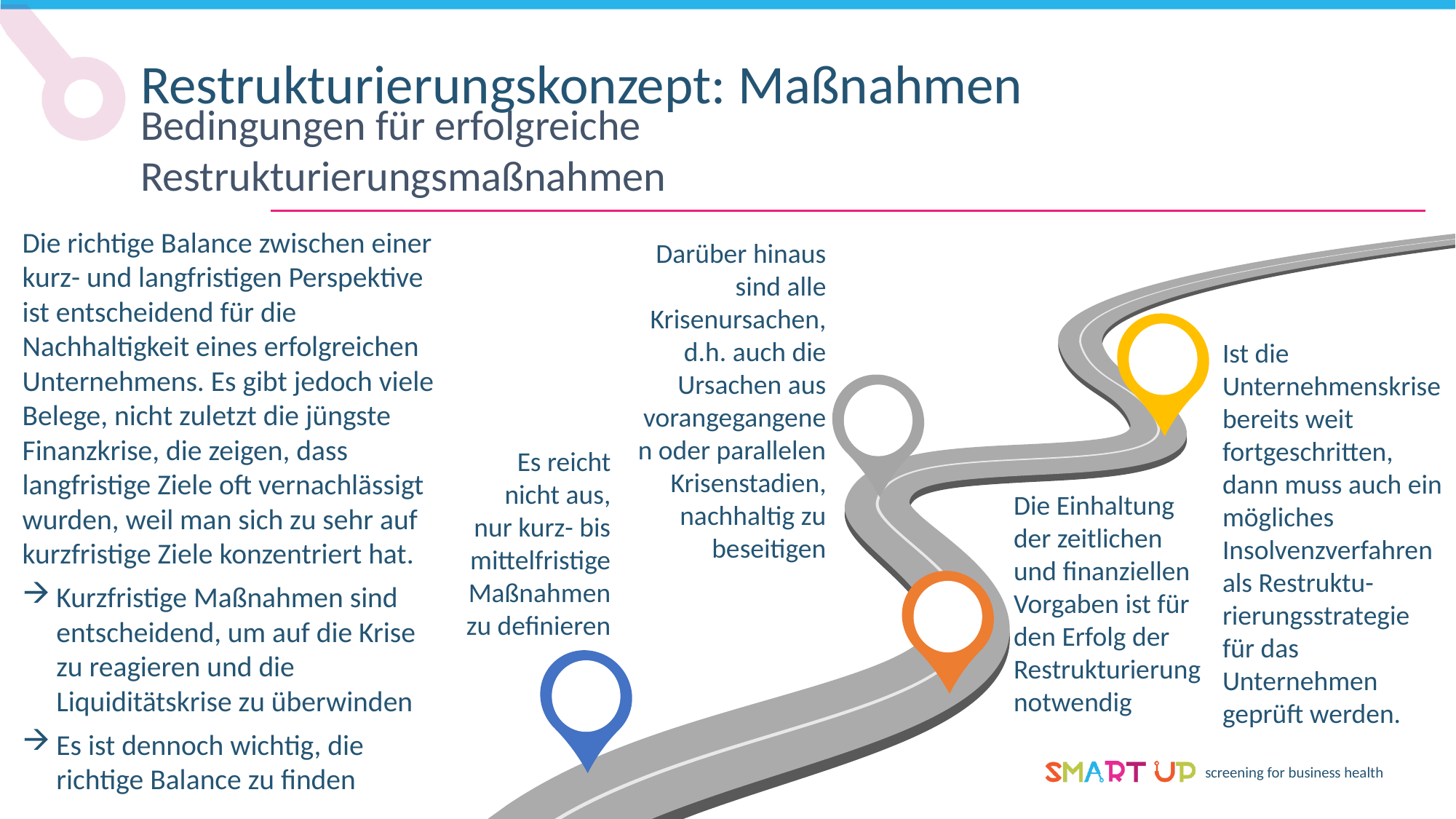

Restrukturierungskonzept: Maßnahmen
Bedingungen für erfolgreiche Restrukturierungsmaßnahmen
Die richtige Balance zwischen einer kurz- und langfristigen Perspektive ist entscheidend für die Nachhaltigkeit eines erfolgreichen Unternehmens. Es gibt jedoch viele Belege, nicht zuletzt die jüngste Finanzkrise, die zeigen, dass langfristige Ziele oft vernachlässigt wurden, weil man sich zu sehr auf kurzfristige Ziele konzentriert hat.
Kurzfristige Maßnahmen sind entscheidend, um auf die Krise zu reagieren und die Liquiditätskrise zu überwinden
Es ist dennoch wichtig, die richtige Balance zu finden

Darüber hinaus sind alle Krisenursachen, d.h. auch die Ursachen aus vorangegangenen oder parallelen Krisenstadien, nachhaltig zu beseitigen

Ist die Unternehmenskrise bereits weit fortgeschritten, dann muss auch ein mögliches Insolvenzverfahren als Restruktu-rierungsstrategie  für das Unternehmen geprüft werden.

Es reicht nicht aus, nur kurz- bis mittelfristige Maßnahmen zu definieren
Die Einhaltung der zeitlichen und finanziellen Vorgaben ist für den Erfolg der Restrukturierung notwendig